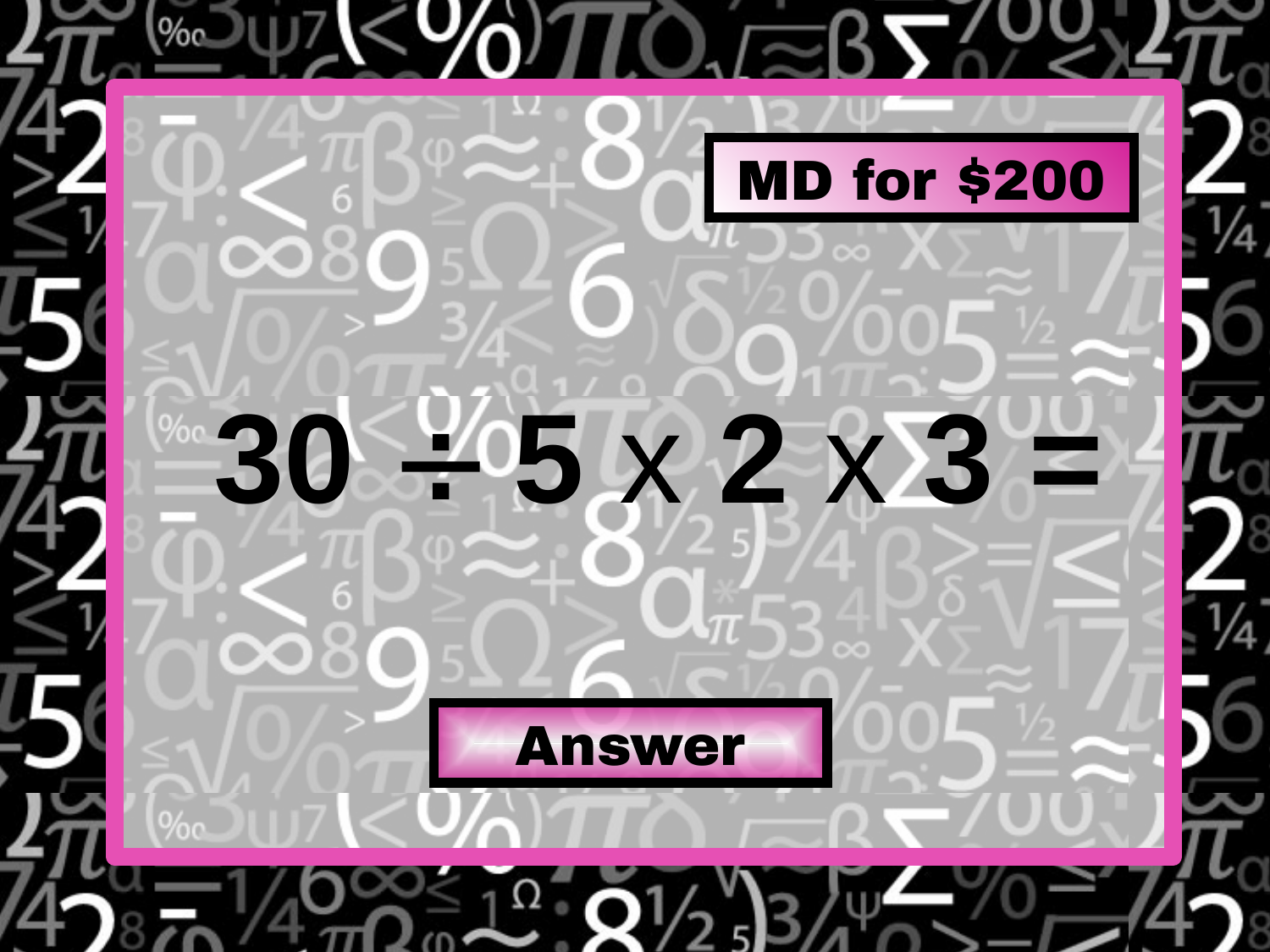

MD for $200
30 ÷  5 x 2 x 3 =
Answer